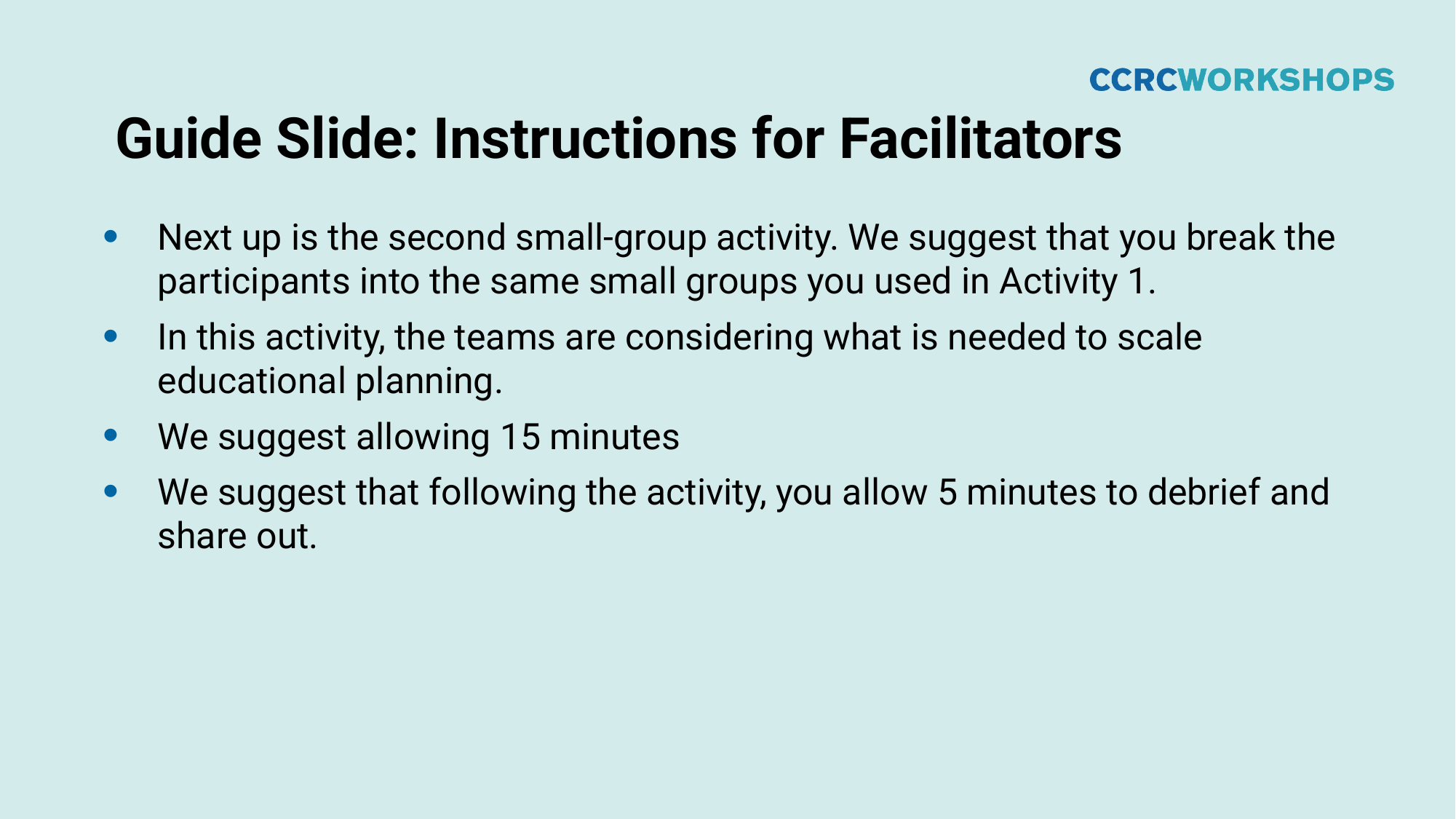

# Guide Slide: Instructions for Facilitators
Next up is the second small-group activity. We suggest that you break the participants into the same small groups you used in Activity 1.
In this activity, the teams are considering what is needed to scale educational planning.
We suggest allowing 15 minutes
We suggest that following the activity, you allow 5 minutes to debrief and share out.